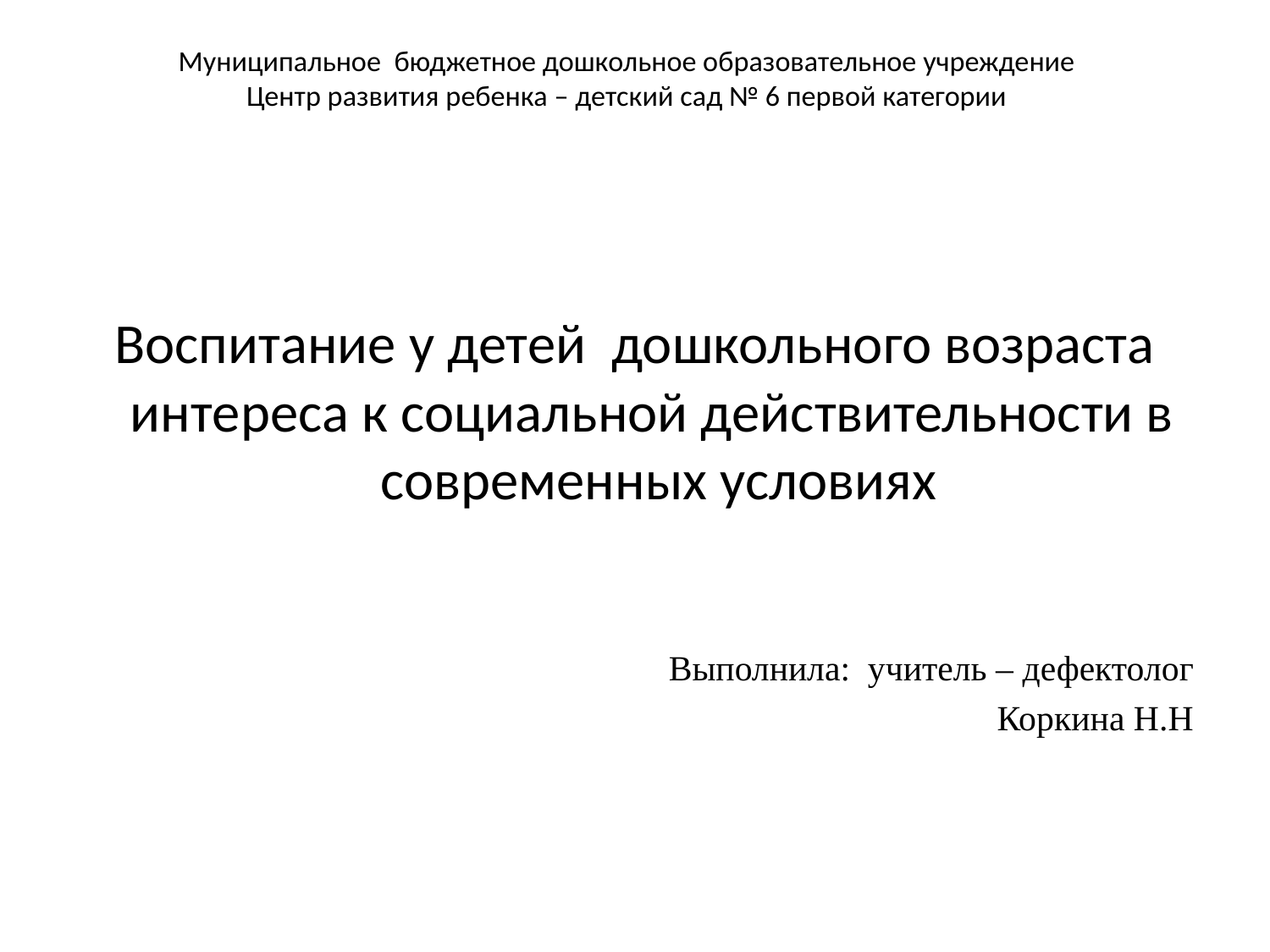

# Муниципальное  бюджетное дошкольное образовательное учреждение Центр развития ребенка – детский сад № 6 первой категории

Воспитание у детей  дошкольного возраста интереса к социальной действительности в  современных условиях

Выполнила:  учитель – дефектолог
Коркина Н.Н